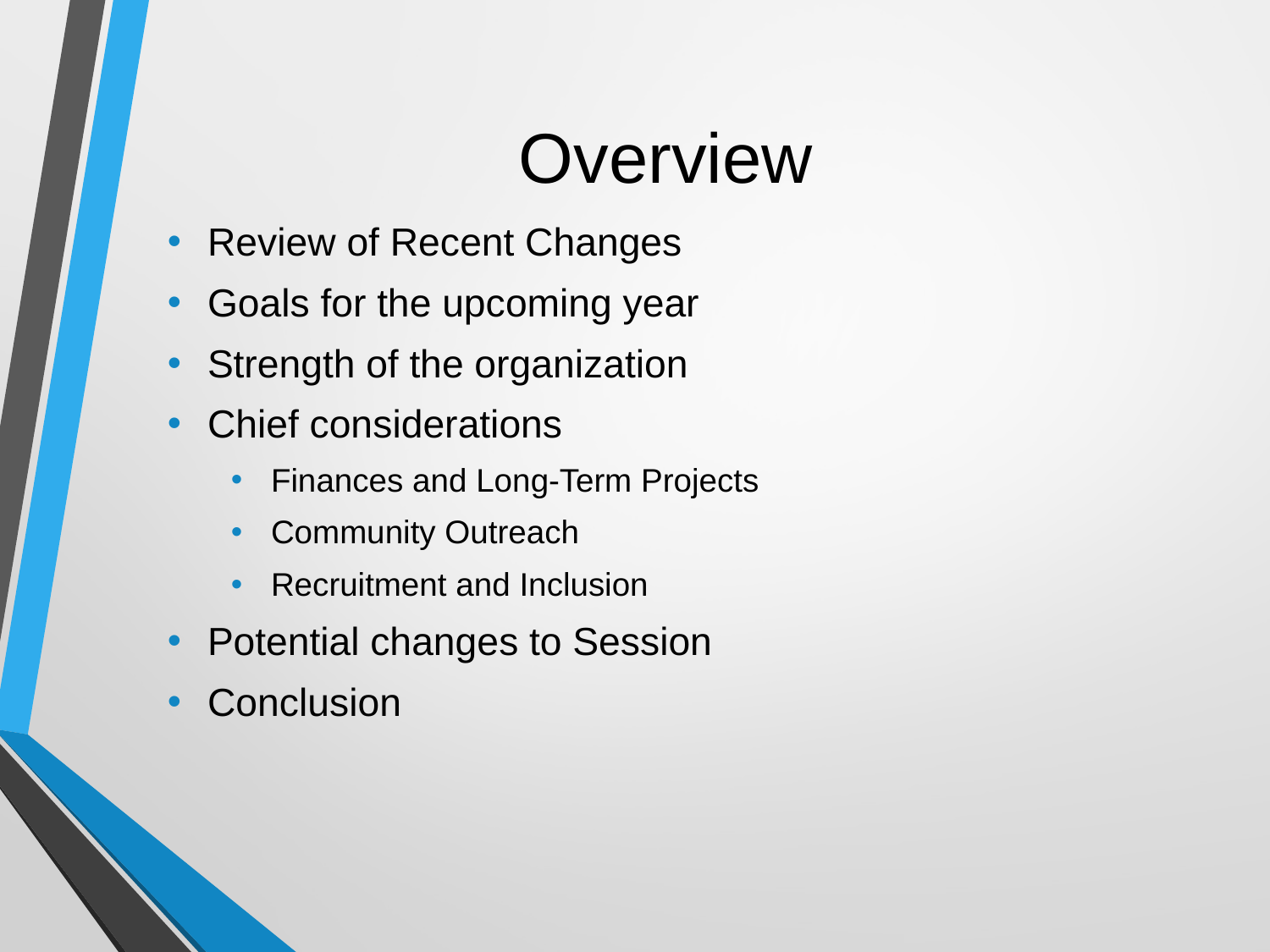

# Overview
Review of Recent Changes
Goals for the upcoming year
Strength of the organization
Chief considerations
Finances and Long-Term Projects
Community Outreach
Recruitment and Inclusion
Potential changes to Session
Conclusion